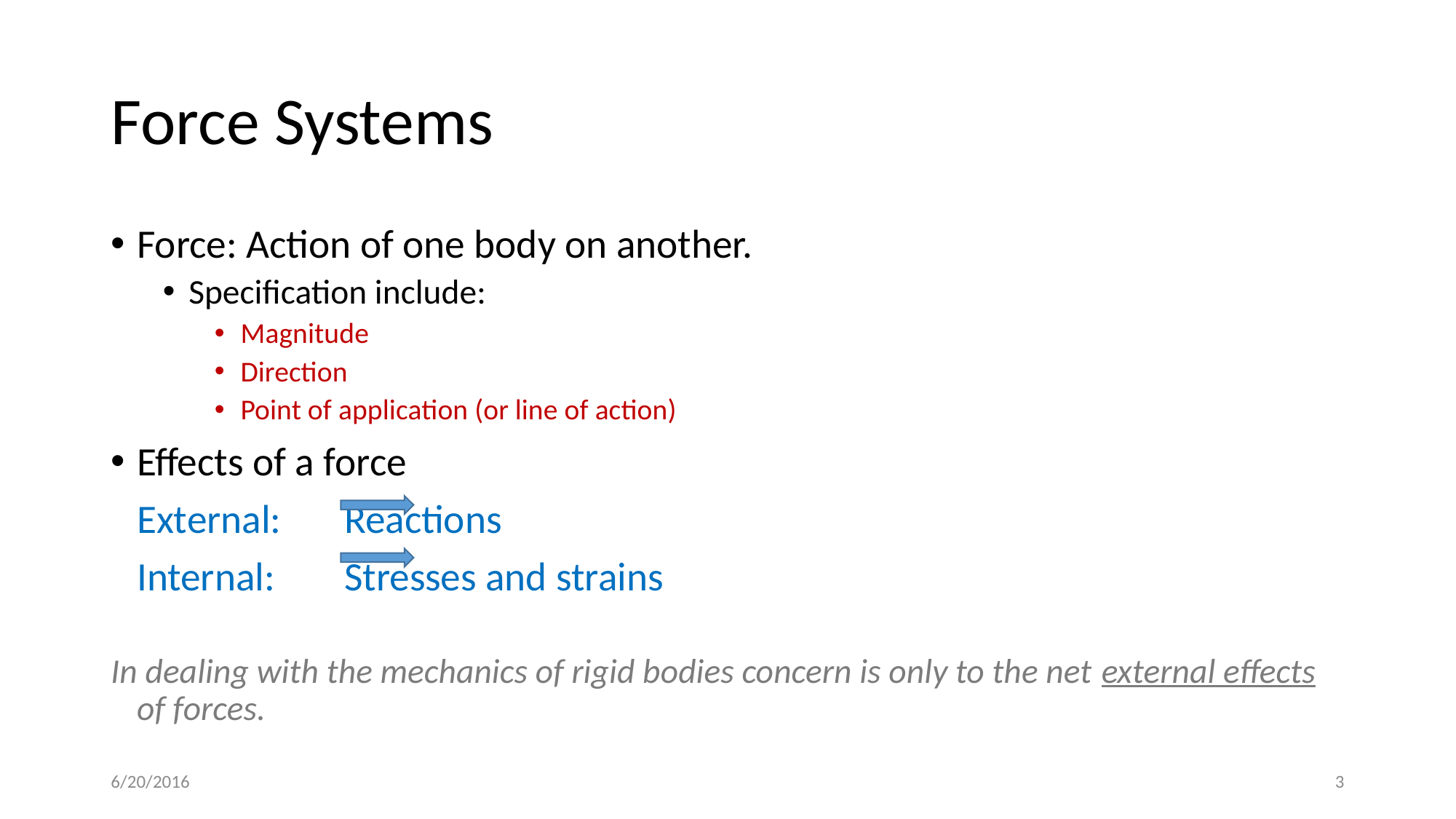

# Force Systems
Force: Action of one body on another.
Specification include:
Magnitude
Direction
Point of application (or line of action)
Effects of a force
	External:		Reactions
	Internal:		Stresses and strains

In dealing with the mechanics of rigid bodies concern is only to the net external effects of forces.

6/20/2016
3